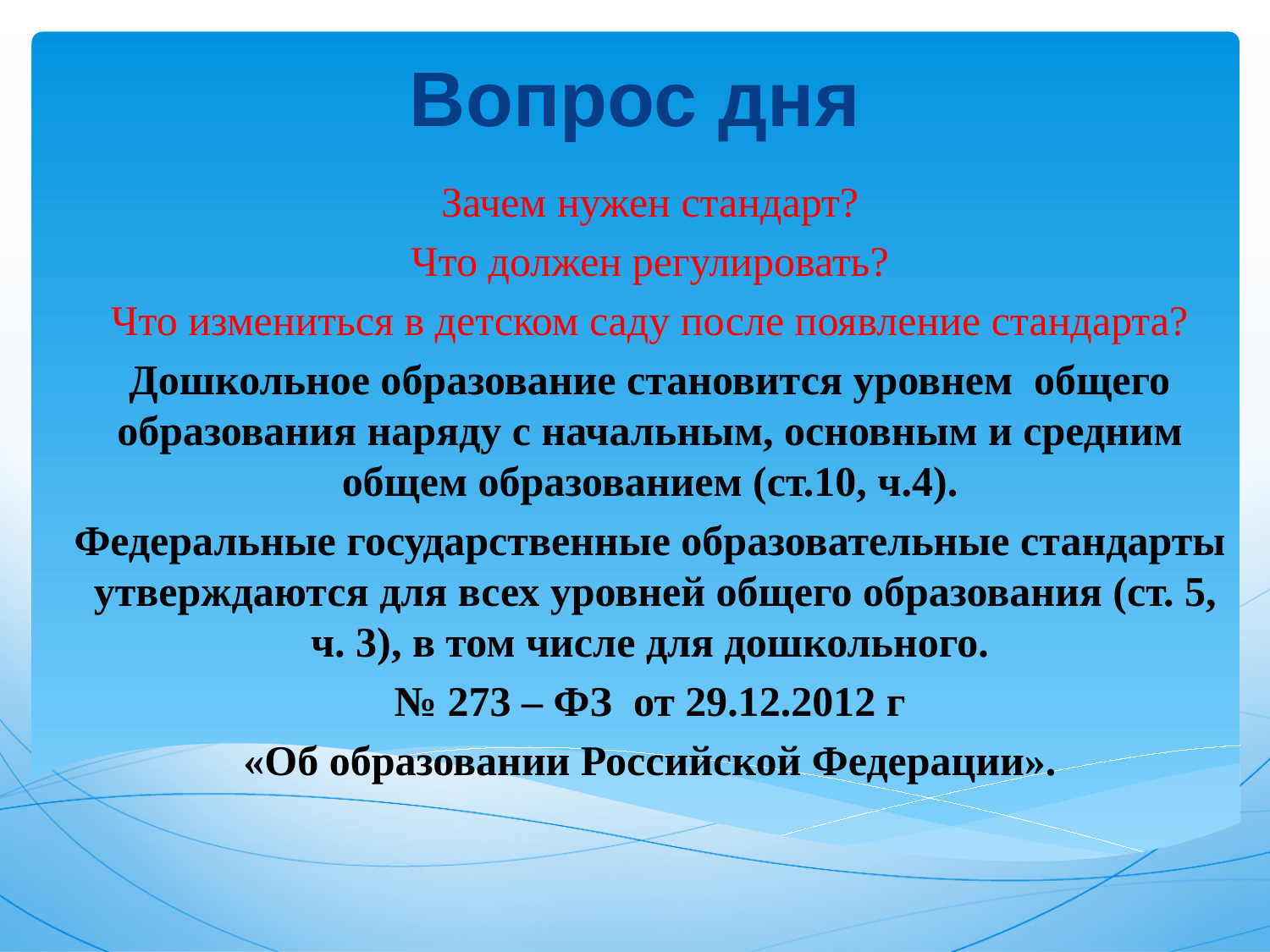

# Вопрос дня
Зачем нужен стандарт?
Что должен регулировать?
Что измениться в детском саду после появление стандарта?
Дошкольное образование становится уровнем  общего образования наряду с начальным, основным и средним общем образованием (ст.10, ч.4).
Федеральные государственные образовательные стандарты  утверждаются для всех уровней общего образования (ст. 5, ч. 3), в том числе для дошкольного.
№ 273 – ФЗ  от 29.12.2012 г
«Об образовании Российской Федерации».